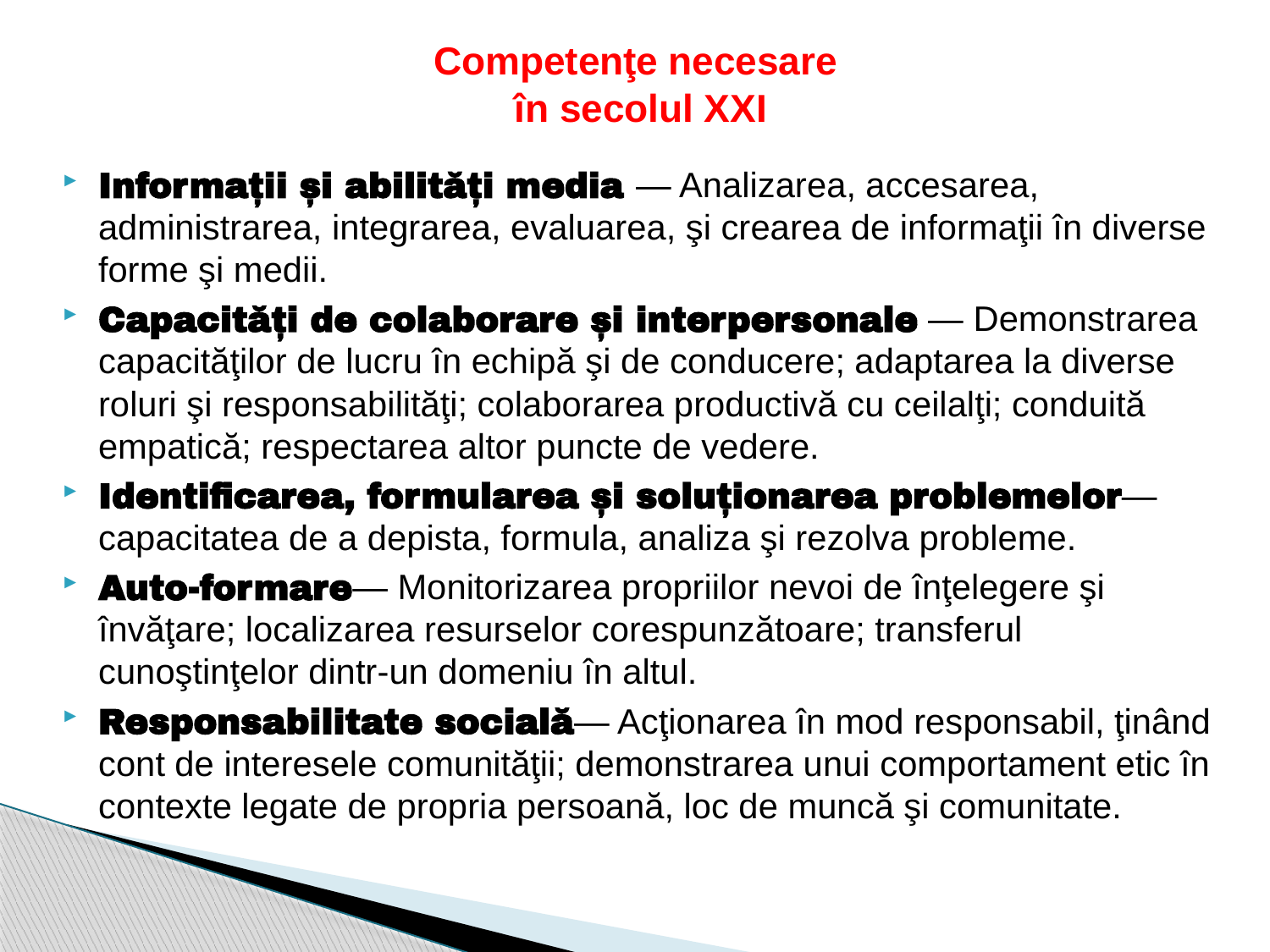

# Competenţe necesare în secolul XXI
Informaţii şi abilităţi media — Analizarea, accesarea, administrarea, integrarea, evaluarea, şi crearea de informaţii în diverse forme şi medii.
Capacităţi de colaborare şi interpersonale — Demonstrarea capacităţilor de lucru în echipă şi de conducere; adaptarea la diverse roluri şi responsabilităţi; colaborarea productivă cu ceilalţi; conduită empatică; respectarea altor puncte de vedere.
Identificarea, formularea şi soluţionarea problemelor— capacitatea de a depista, formula, analiza şi rezolva probleme.
Auto-formare— Monitorizarea propriilor nevoi de înţelegere şi învăţare; localizarea resurselor corespunzătoare; transferul cunoştinţelor dintr-un domeniu în altul.
Responsabilitate socială— Acţionarea în mod responsabil, ţinând cont de interesele comunităţii; demonstrarea unui comportament etic în contexte legate de propria persoană, loc de muncă şi comunitate.